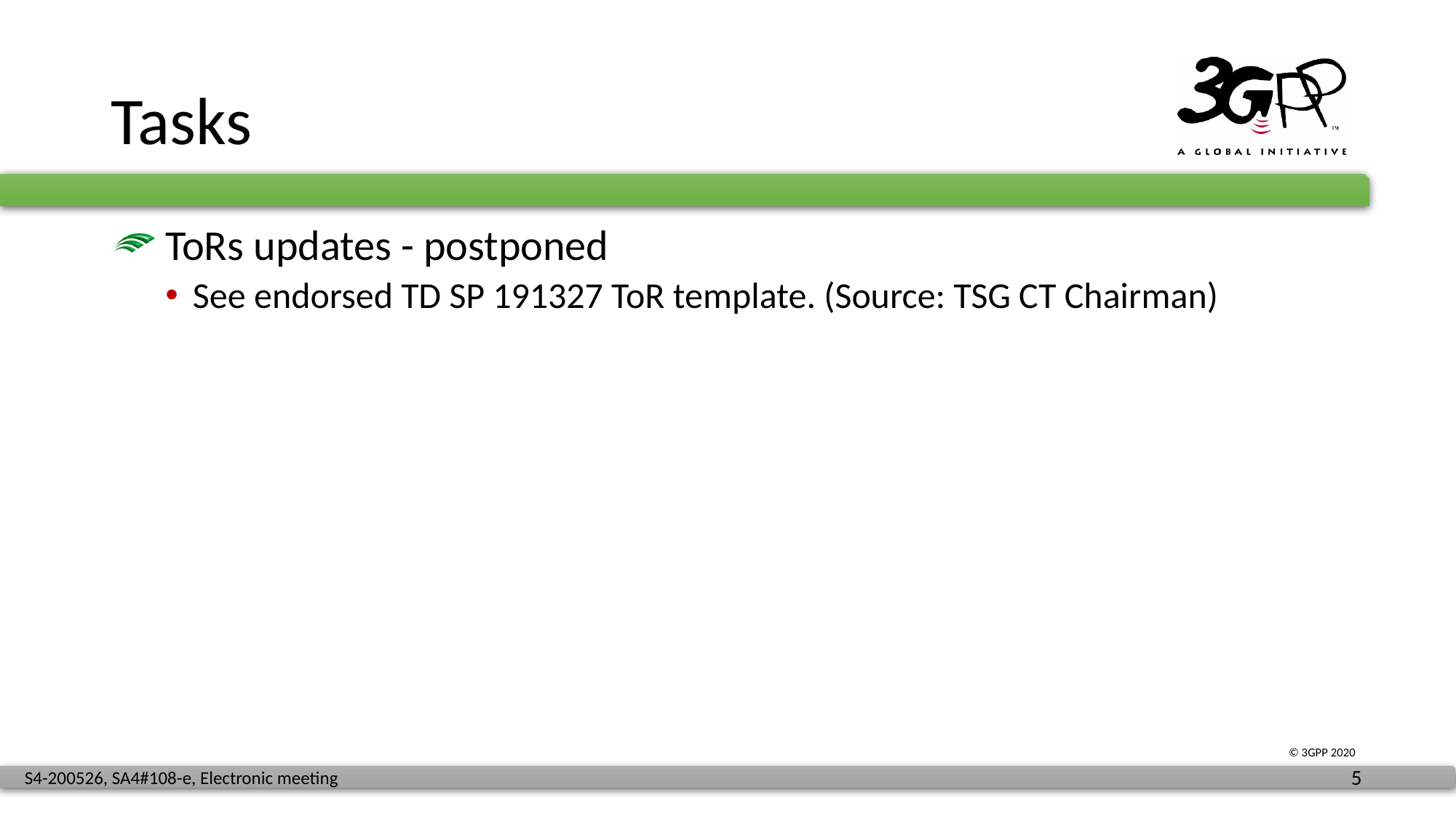

# Tasks
 ToRs updates - postponed
See endorsed TD SP 191327 ToR template. (Source: TSG CT Chairman)